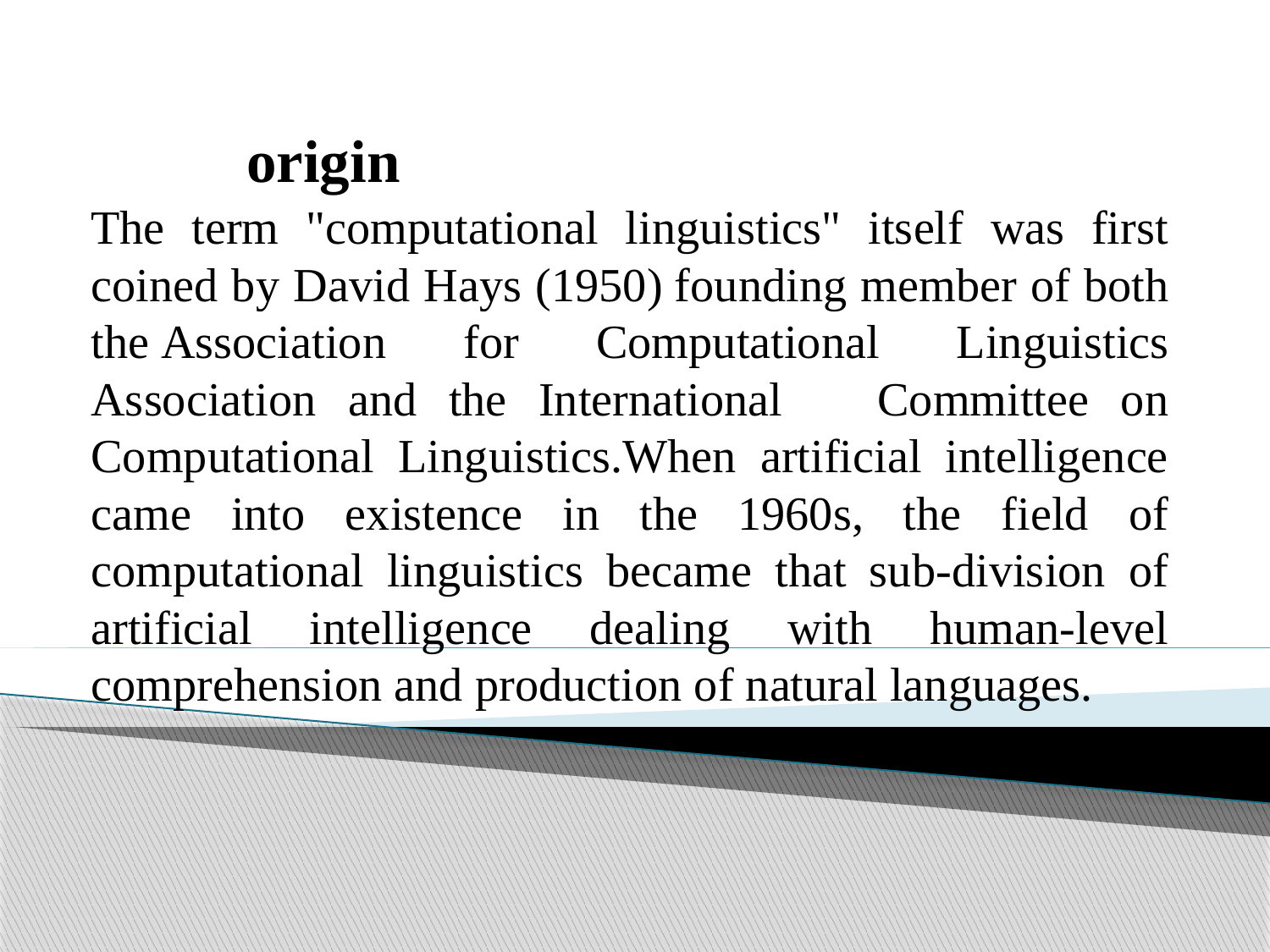

# origin
The term "computational linguistics" itself was first coined by David Hays (1950) founding member of both the Association for Computational Linguistics Association and the International   Committee on Computational Linguistics.When artificial intelligence came into existence in the 1960s, the field of computational linguistics became that sub-division of artificial intelligence dealing with human-level comprehension and production of natural languages.